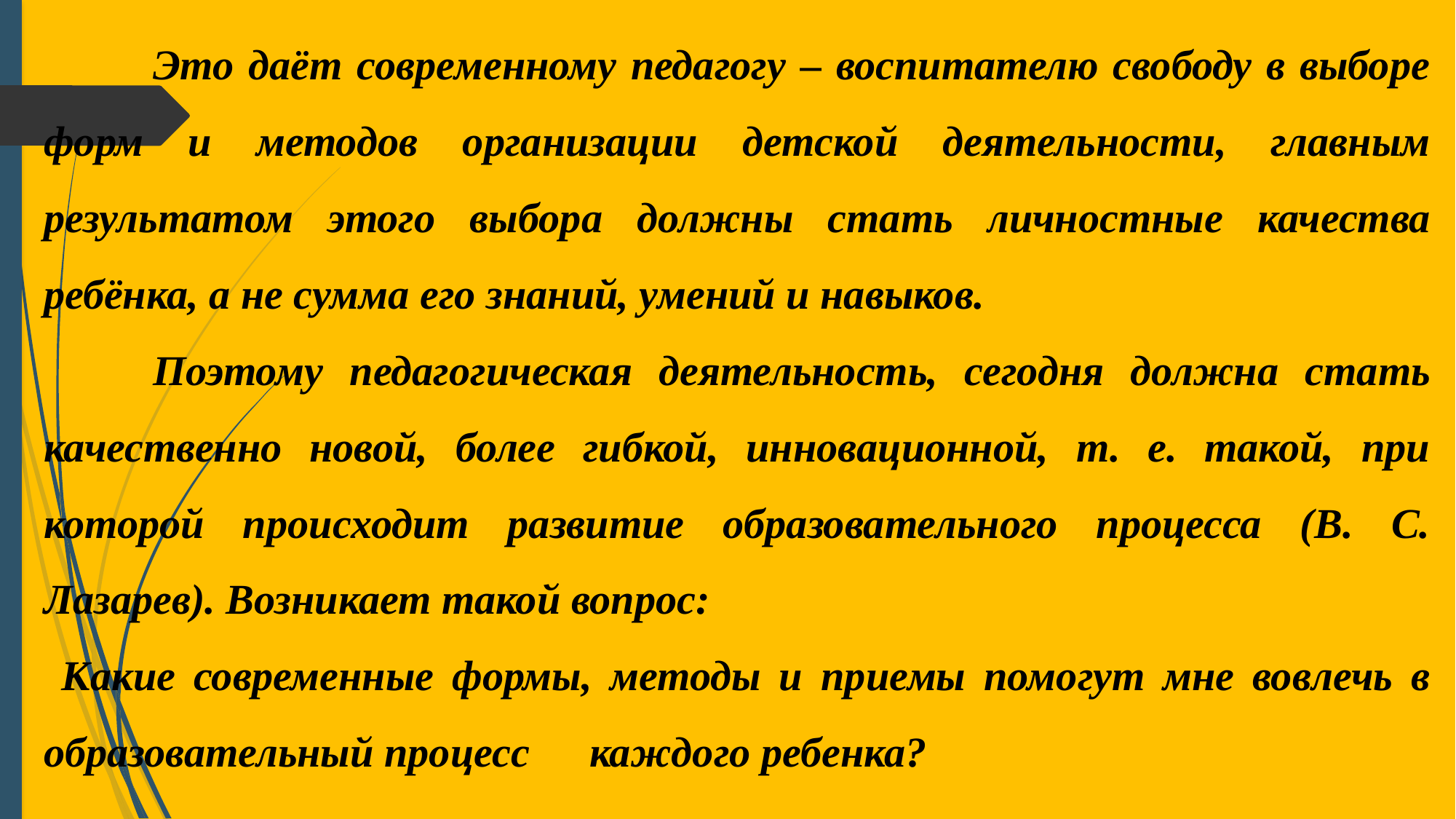

Это даёт современному педагогу – воспитателю свободу в выборе форм и методов организации детской деятельности, главным результатом этого выбора должны стать личностные качества ребёнка, а не сумма его знаний, умений и навыков.
	Поэтому педагогическая деятельность, сегодня должна стать качественно новой, более гибкой, инновационной, т. е. такой, при которой происходит развитие образовательного процесса (В. С. Лазарев). Возникает такой вопрос:
 Какие современные формы, методы и приемы помогут мне вовлечь в образовательный процесс	каждого ребенка?